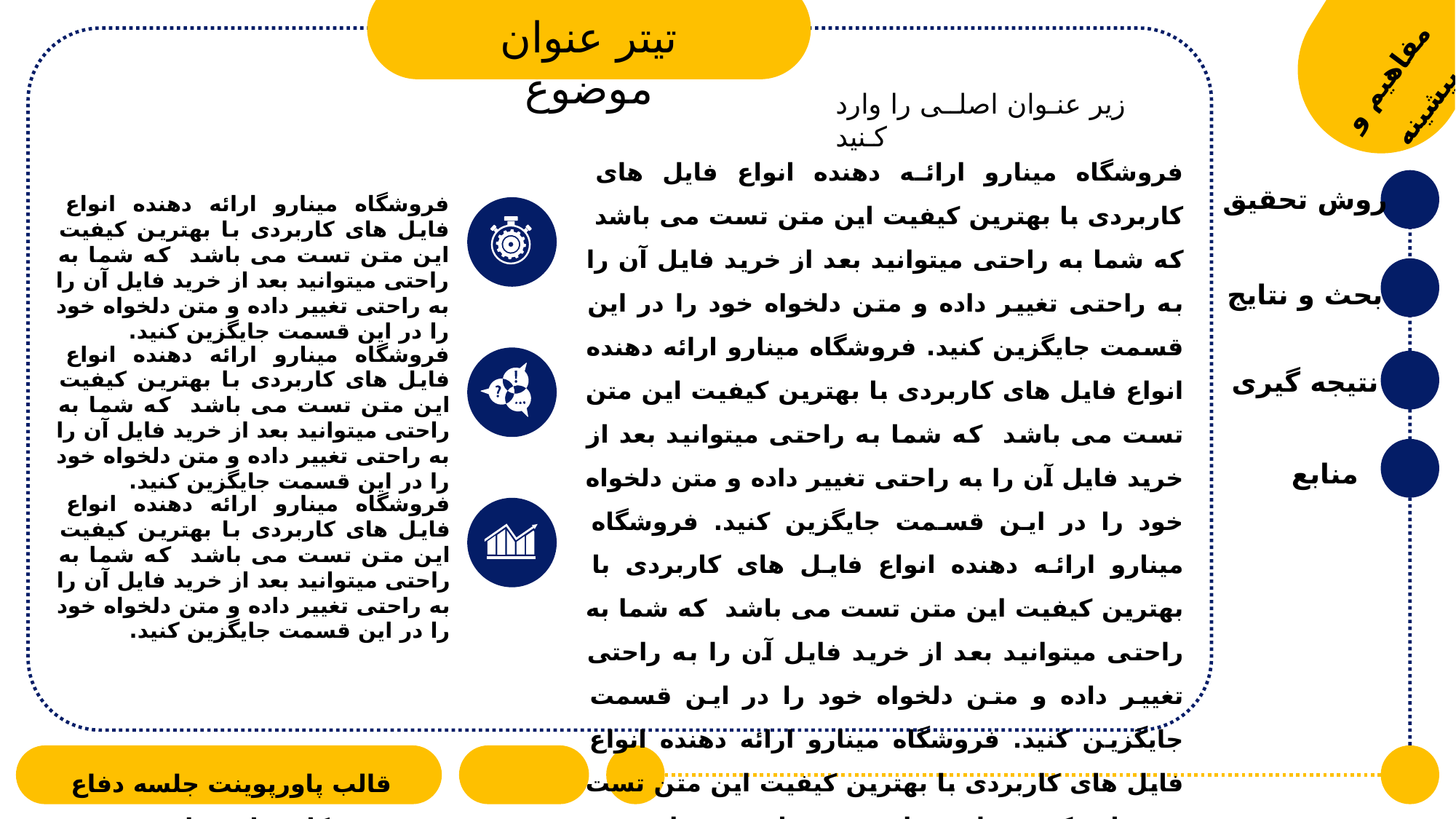

تیتر عنوان موضوع
مفاهیم و پیشینه
زیر عنـوان اصلــی را وارد کـنید
فروشگاه مینارو ارائه دهنده انواع فایل های کاربردی با بهترین کیفیت این متن تست می باشد  که شما به راحتی میتوانید بعد از خرید فایل آن را به راحتی تغییر داده و متن دلخواه خود را در این قسمت جایگزین کنید. فروشگاه مینارو ارائه دهنده انواع فایل های کاربردی با بهترین کیفیت این متن تست می باشد  که شما به راحتی میتوانید بعد از خرید فایل آن را به راحتی تغییر داده و متن دلخواه خود را در این قسمت جایگزین کنید. فروشگاه مینارو ارائه دهنده انواع فایل های کاربردی با بهترین کیفیت این متن تست می باشد  که شما به راحتی میتوانید بعد از خرید فایل آن را به راحتی تغییر داده و متن دلخواه خود را در این قسمت جایگزین کنید. فروشگاه مینارو ارائه دهنده انواع فایل های کاربردی با بهترین کیفیت این متن تست می باشدکه شما به راحتی میتوانید بعد از خرید فایل آن را به راحتی تغییر داده و متن دلخواه خود را در این قسمت جایگزین کنید.
روش تحقیق
فروشگاه مینارو ارائه دهنده انواع فایل های کاربردی با بهترین کیفیت این متن تست می باشد  که شما به راحتی میتوانید بعد از خرید فایل آن را به راحتی تغییر داده و متن دلخواه خود را در این قسمت جایگزین کنید.

بحث و نتایج
فروشگاه مینارو ارائه دهنده انواع فایل های کاربردی با بهترین کیفیت این متن تست می باشد  که شما به راحتی میتوانید بعد از خرید فایل آن را به راحتی تغییر داده و متن دلخواه خود را در این قسمت جایگزین کنید.
نتیجه گیری

منابع
فروشگاه مینارو ارائه دهنده انواع فایل های کاربردی با بهترین کیفیت این متن تست می باشد  که شما به راحتی میتوانید بعد از خرید فایل آن را به راحتی تغییر داده و متن دلخواه خود را در این قسمت جایگزین کنید.

قالب پاورپوینت جلسه دفاع کارشناسی ارشد